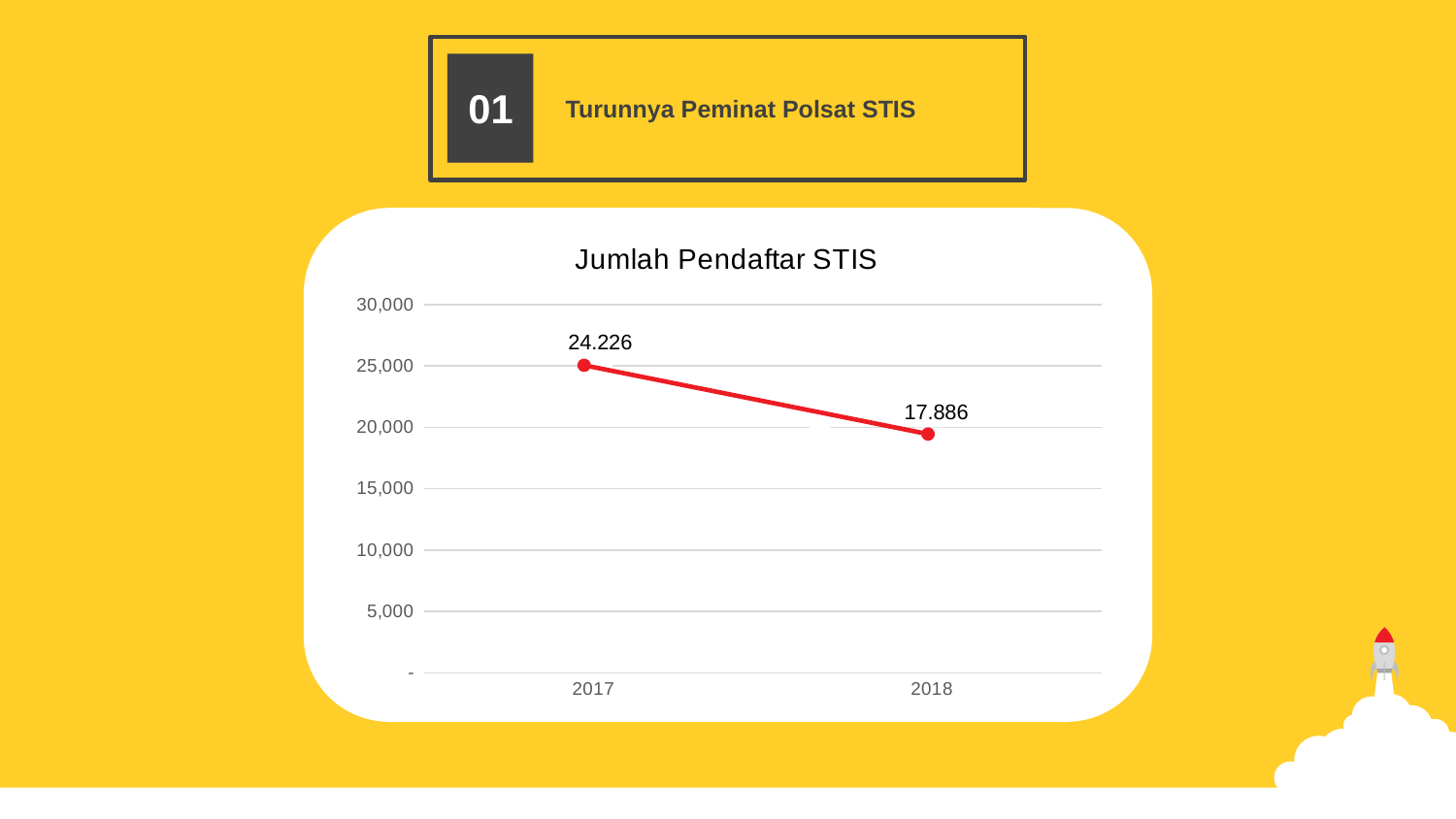

01
Turunnya Peminat Polsat STIS

### Chart: Jumlah Pendaftar STIS

| Category |  |
|---|---|
| 2017 | 24226.0 |
| 2018 | 17886.0 |
24.226
17.886